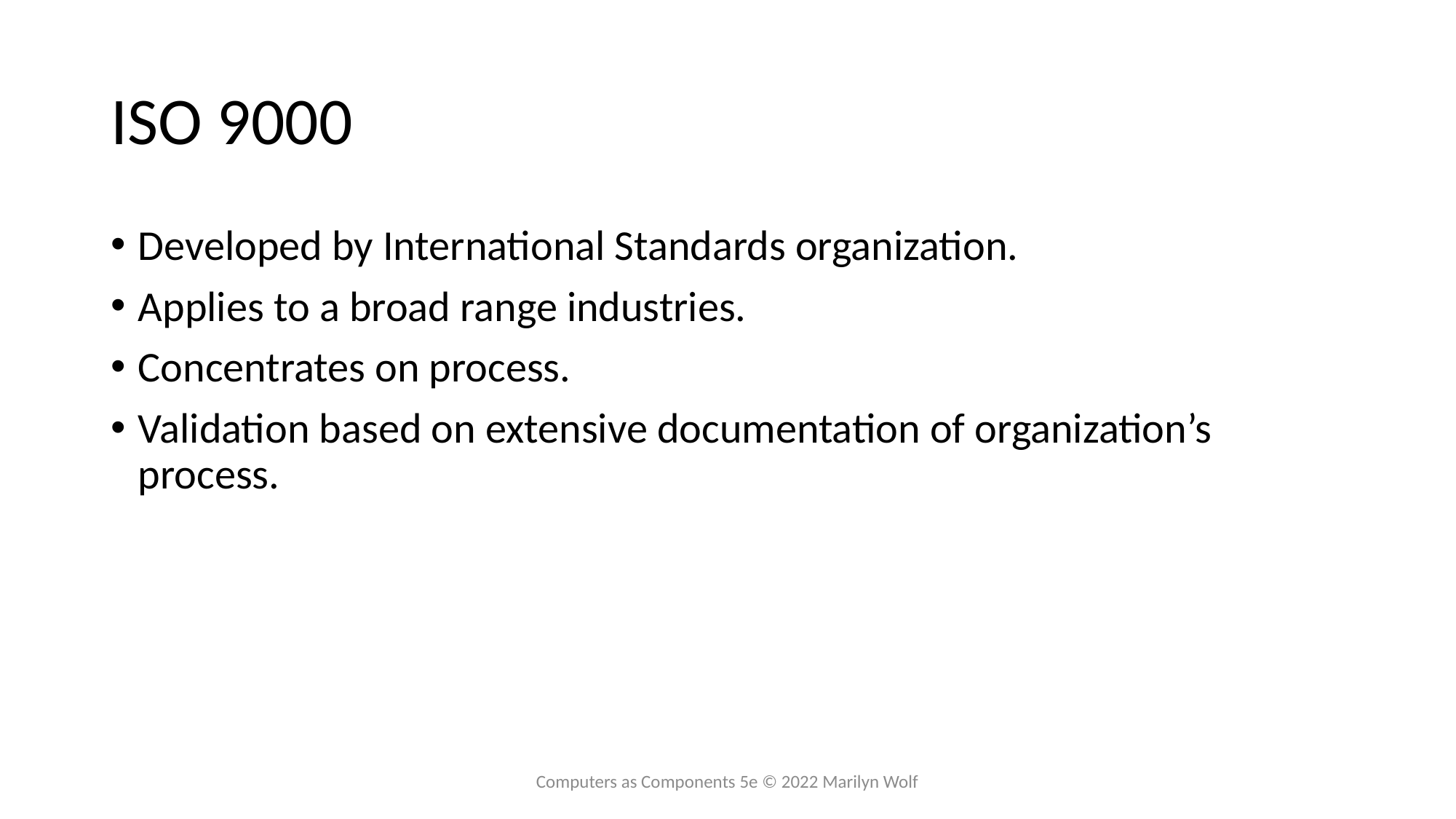

# ISO 9000
Developed by International Standards organization.
Applies to a broad range industries.
Concentrates on process.
Validation based on extensive documentation of organization’s process.
Computers as Components 5e © 2022 Marilyn Wolf